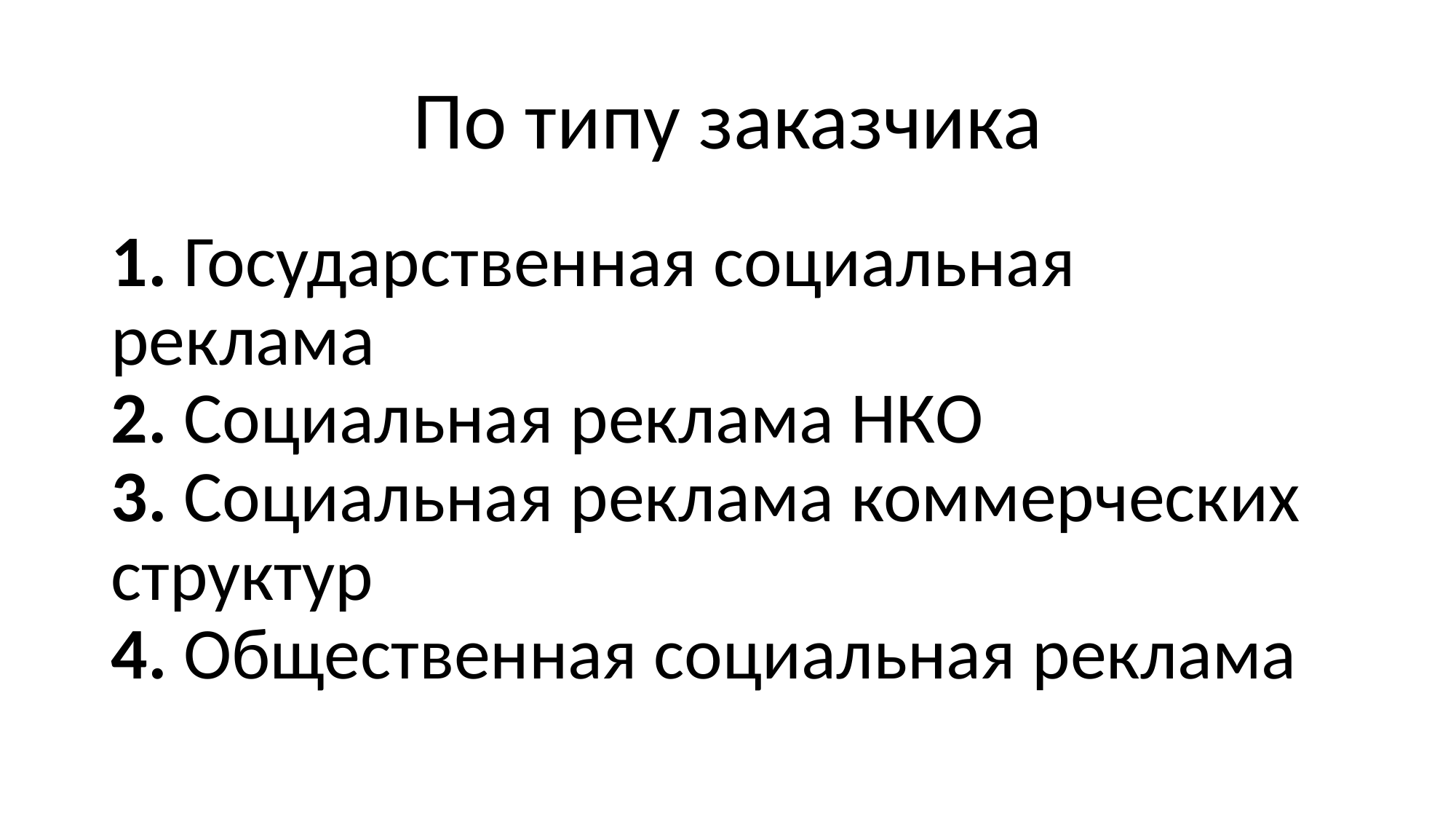

# Пo типу заказчика
1. Государственная социальная реклама
2. Социальная реклама НКO
3. Социальная реклама коммерческих структур
4. Общественная социальная реклама